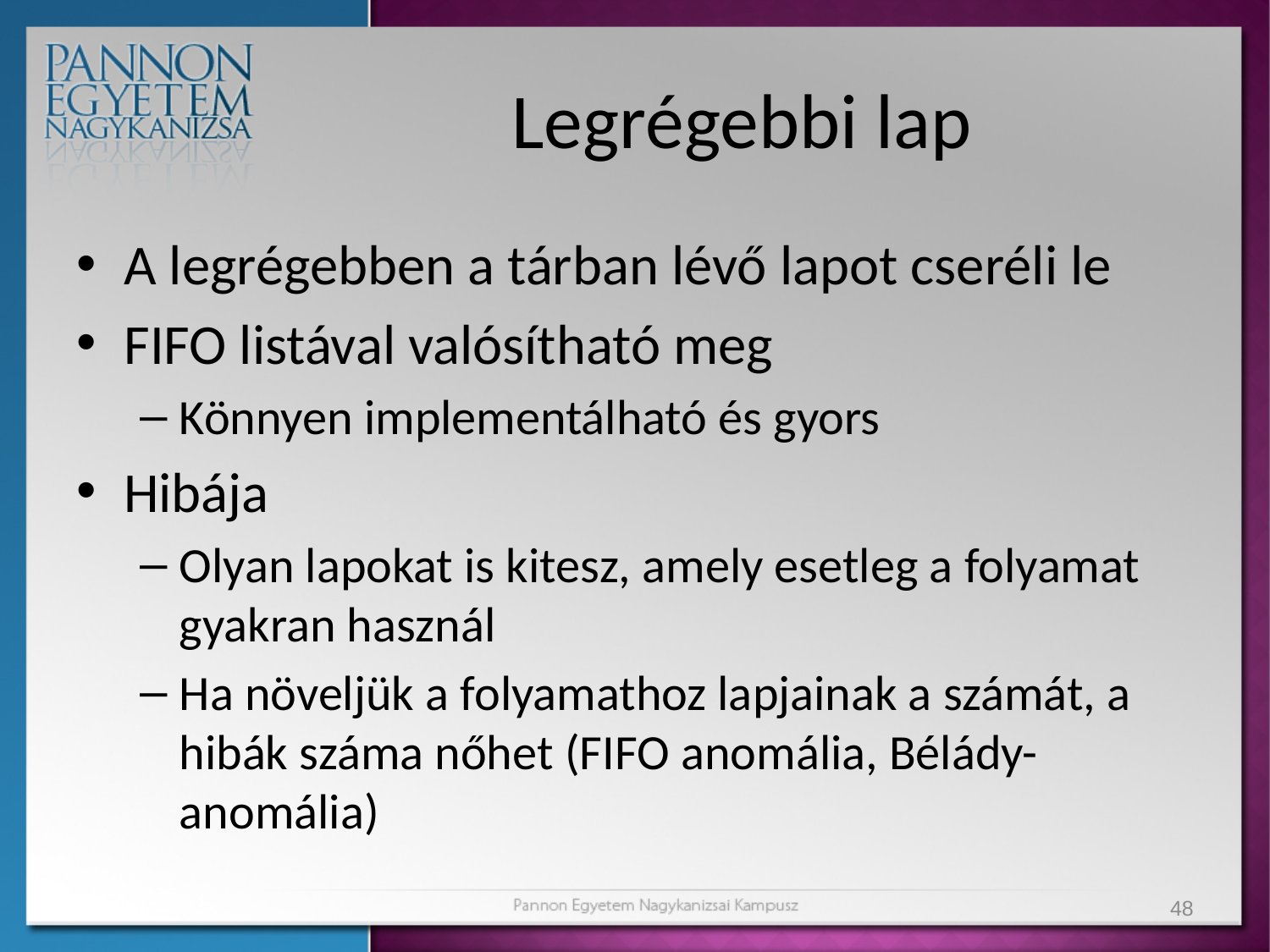

# Legrégebbi lap
A legrégebben a tárban lévő lapot cseréli le
FIFO listával valósítható meg
Könnyen implementálható és gyors
Hibája
Olyan lapokat is kitesz, amely esetleg a folyamat gyakran használ
Ha növeljük a folyamathoz lapjainak a számát, a hibák száma nőhet (FIFO anomália, Bélády-anomália)
48